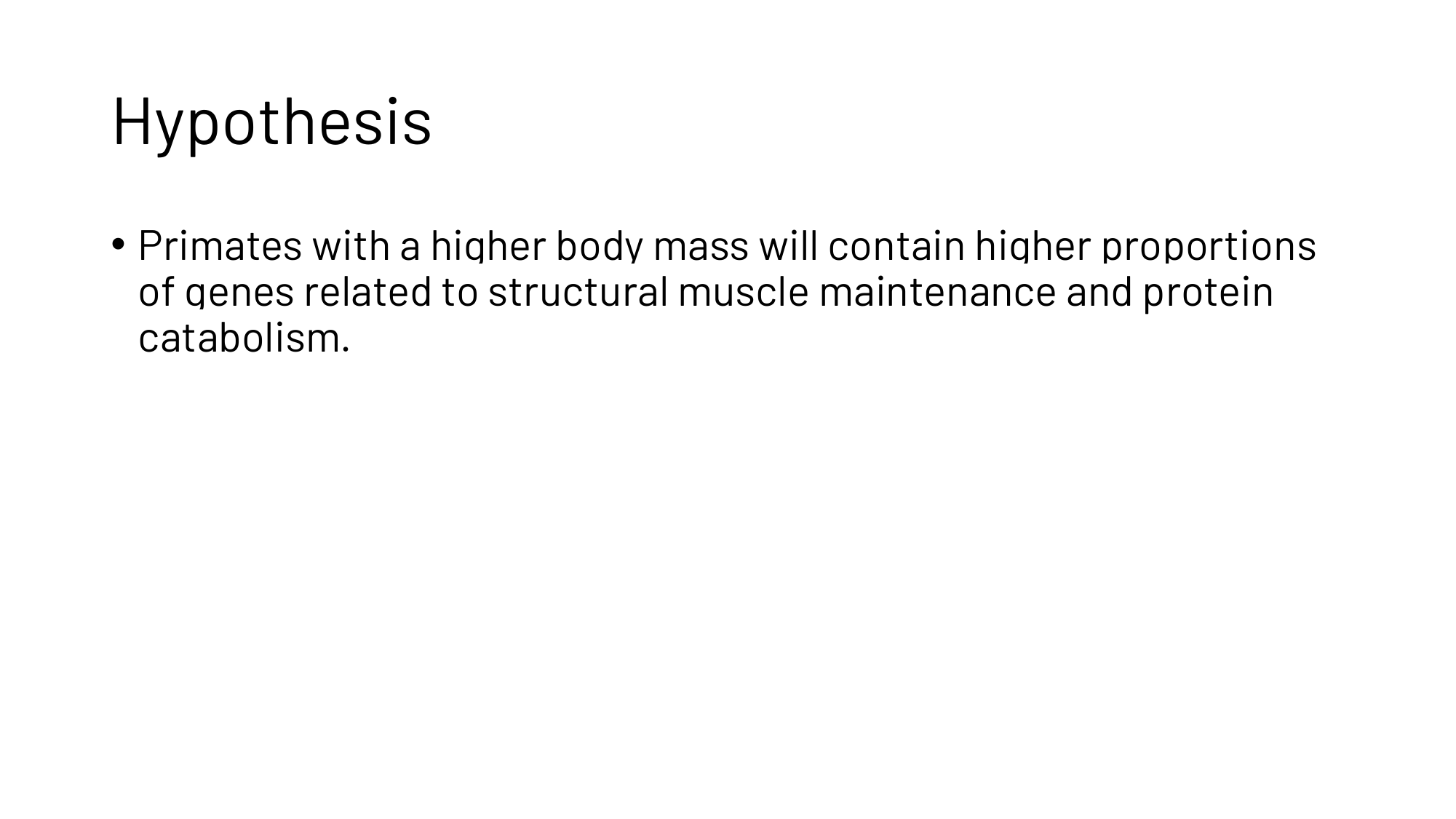

# Hypothesis
Primates with a higher body mass will contain higher proportions of genes related to structural muscle maintenance and protein catabolism.